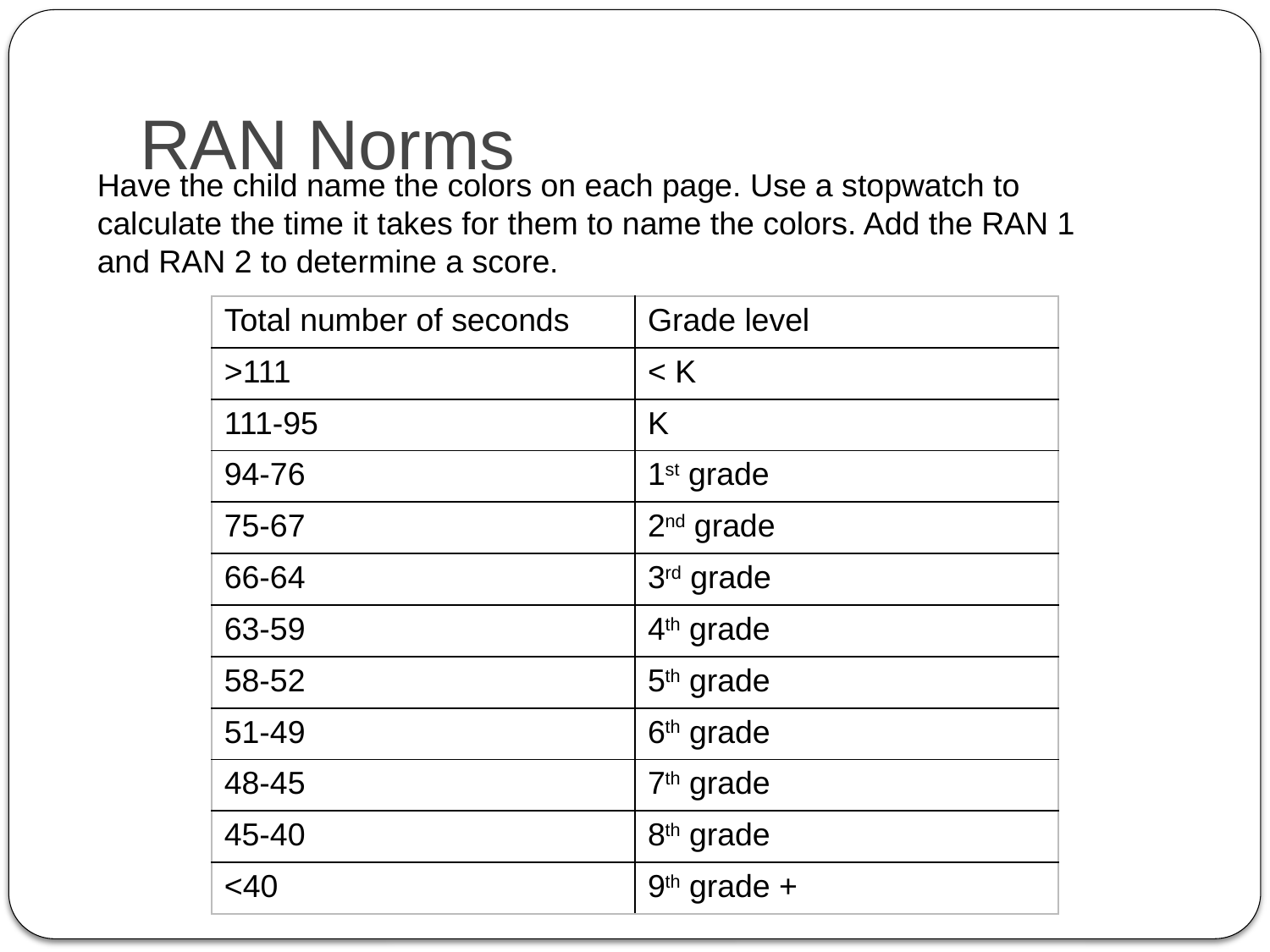

# RAN Norms
Have the child name the colors on each page. Use a stopwatch to calculate the time it takes for them to name the colors. Add the RAN 1 and RAN 2 to determine a score.
| Total number of seconds | Grade level |
| --- | --- |
| >111 | < K |
| 111-95 | K |
| 94-76 | 1st grade |
| 75-67 | 2nd grade |
| 66-64 | 3rd grade |
| 63-59 | 4th grade |
| 58-52 | 5th grade |
| 51-49 | 6th grade |
| 48-45 | 7th grade |
| 45-40 | 8th grade |
| <40 | 9th grade + |